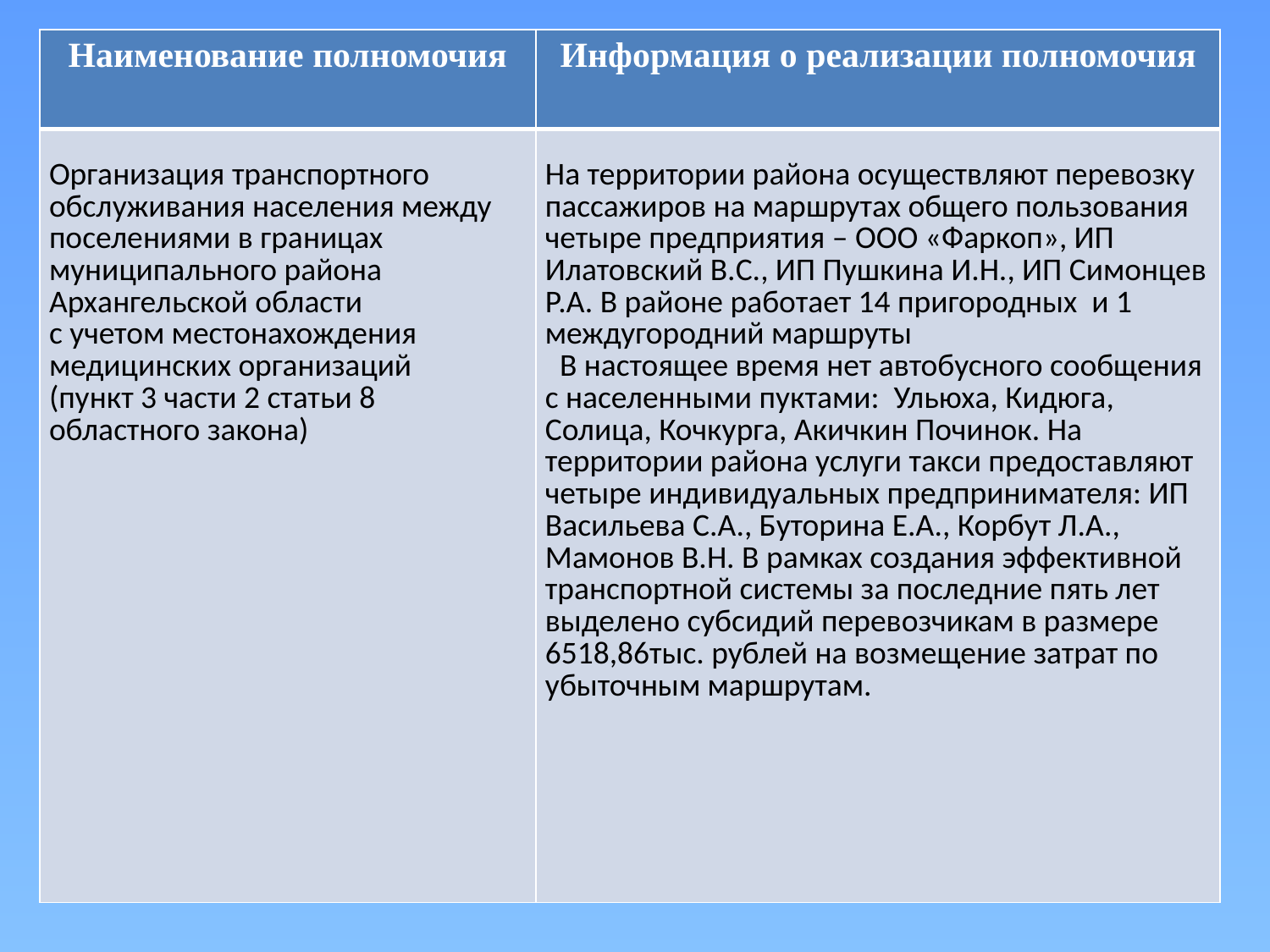

| Наименование полномочия | Информация о реализации полномочия |
| --- | --- |
| Организация транспортного обслуживания населения между поселениями в границах муниципального района Архангельской области с учетом местонахождения медицинских организаций (пункт 3 части 2 статьи 8 областного закона) | На территории района осуществляют перевозку пассажиров на маршрутах общего пользования четыре предприятия – ООО «Фаркоп», ИП Илатовский В.С., ИП Пушкина И.Н., ИП Симонцев Р.А. В районе работает 14 пригородных и 1 междугородний маршруты В настоящее время нет автобусного сообщения с населенными пуктами: Ульюха, Кидюга, Солица, Кочкурга, Акичкин Починок. На территории района услуги такси предоставляют четыре индивидуальных предпринимателя: ИП Васильева С.А., Буторина Е.А., Корбут Л.А., Мамонов В.Н. В рамках создания эффективной транспортной системы за последние пять лет выделено субсидий перевозчикам в размере 6518,86тыс. рублей на возмещение затрат по убыточным маршрутам. |